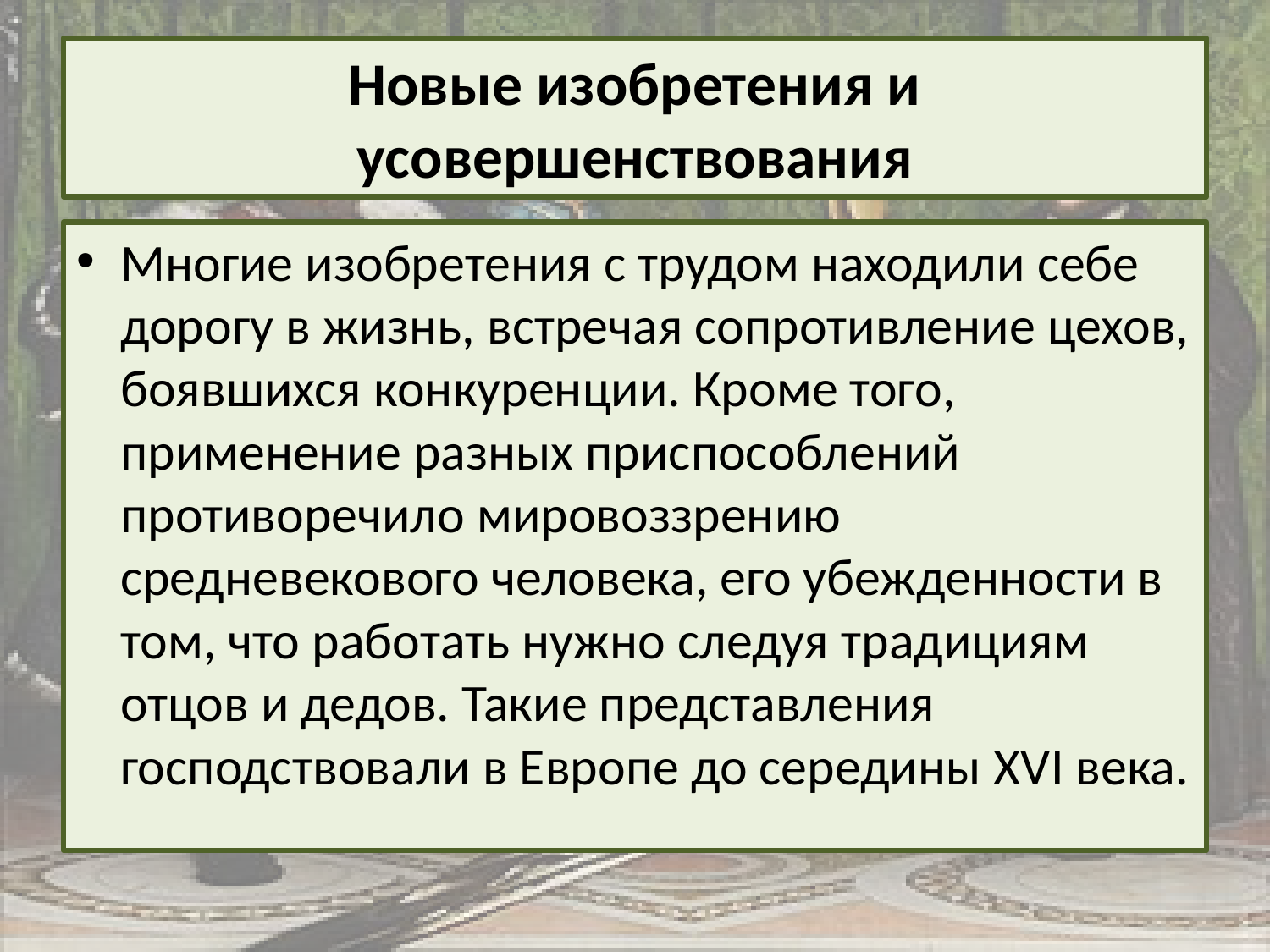

# Новые изобретения и усовершенствования
Многие изобретения с трудом находили себе дорогу в жизнь, встречая сопротивление цехов, боявшихся конкуренции. Кроме того, применение разных приспособлений противоречило мировоззрению средневекового человека, его убежденности в том, что работать нужно следуя традициям отцов и дедов. Такие представления господствовали в Европе до середины XVI века.